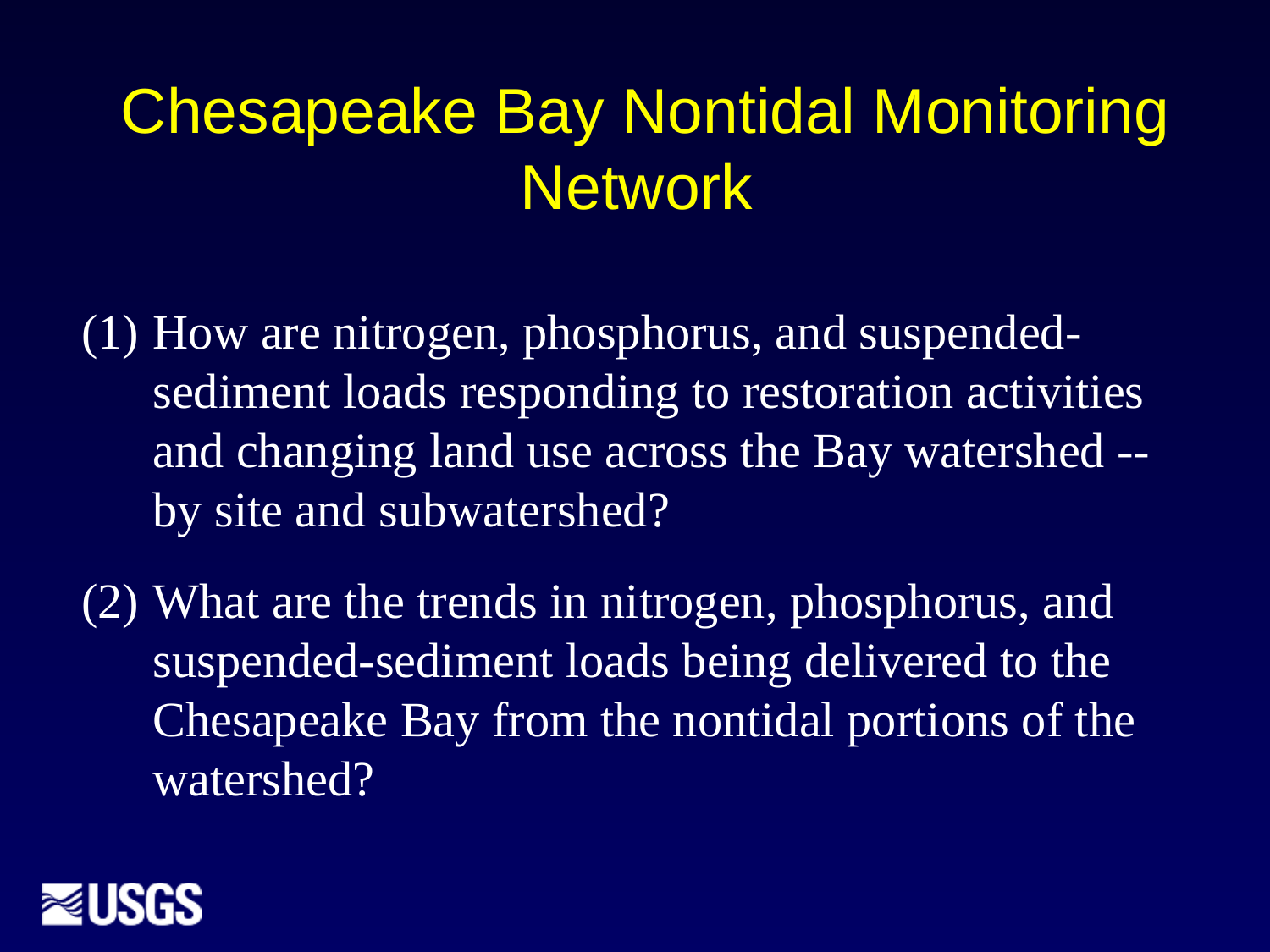

Chesapeake Bay Nontidal Monitoring Network
How are nitrogen, phosphorus, and suspended-sediment loads responding to restoration activities and changing land use across the Bay watershed -- by site and subwatershed?

What are the trends in nitrogen, phosphorus, and suspended-sediment loads being delivered to the Chesapeake Bay from the nontidal portions of the watershed?